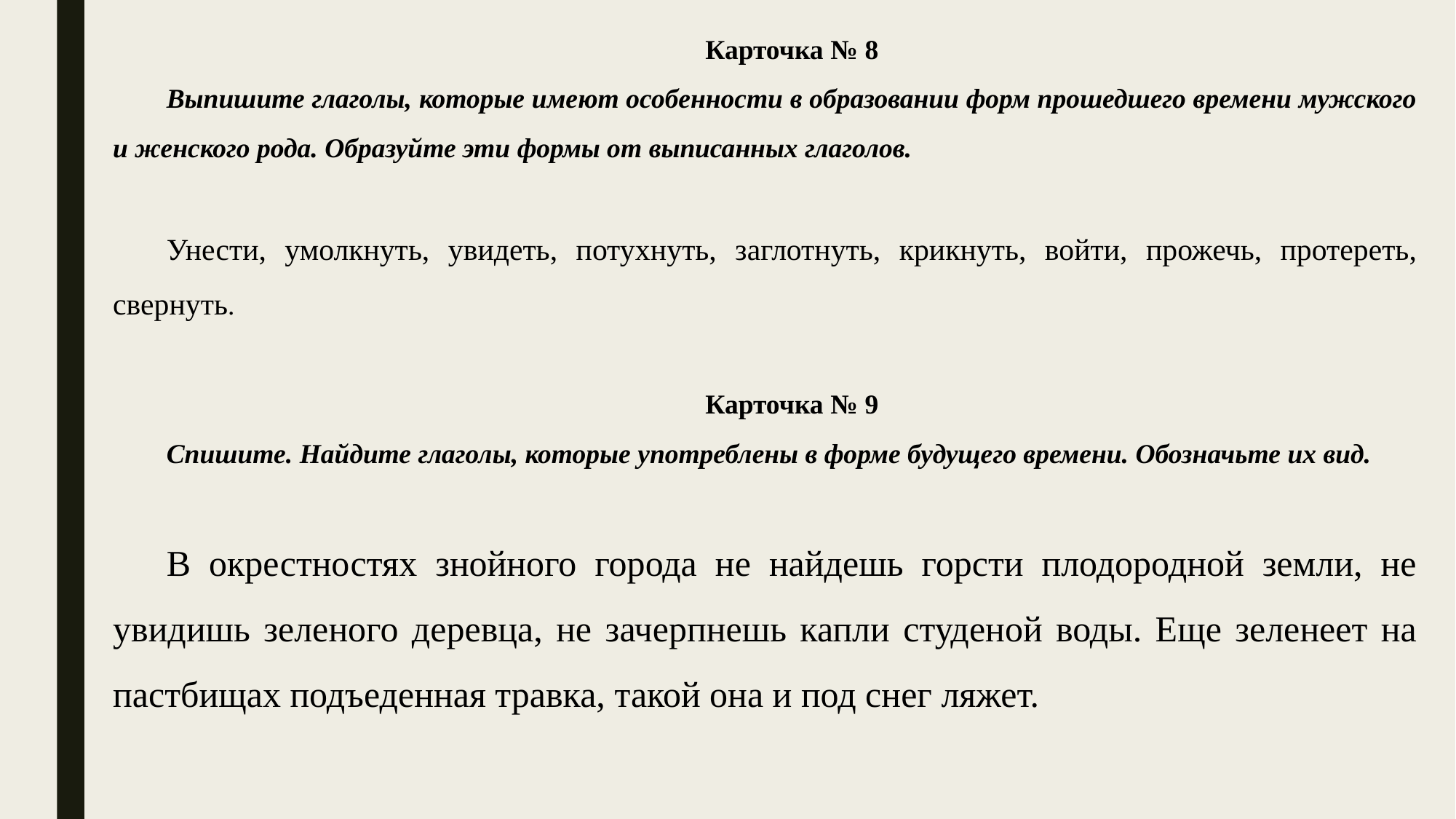

Карточка № 8
Выпишите глаголы, которые имеют особенности в образовании форм прошедшего времени мужского и женского рода. Образуйте эти формы от выписанных глаголов.

Унести, умолкнуть, увидеть, потухнуть, заглотнуть, крикнуть, войти, прожечь, протереть, свернуть.

Карточка № 9
Спишите. Найдите глаголы, которые употреблены в форме будущего времени. Обозначьте их вид.

В окрестностях знойного города не найдешь горсти плодородной земли, не увидишь зеленого деревца, не зачерпнешь капли студеной воды. Еще зеленеет на пастбищах подъеденная травка, такой она и под снег ляжет.